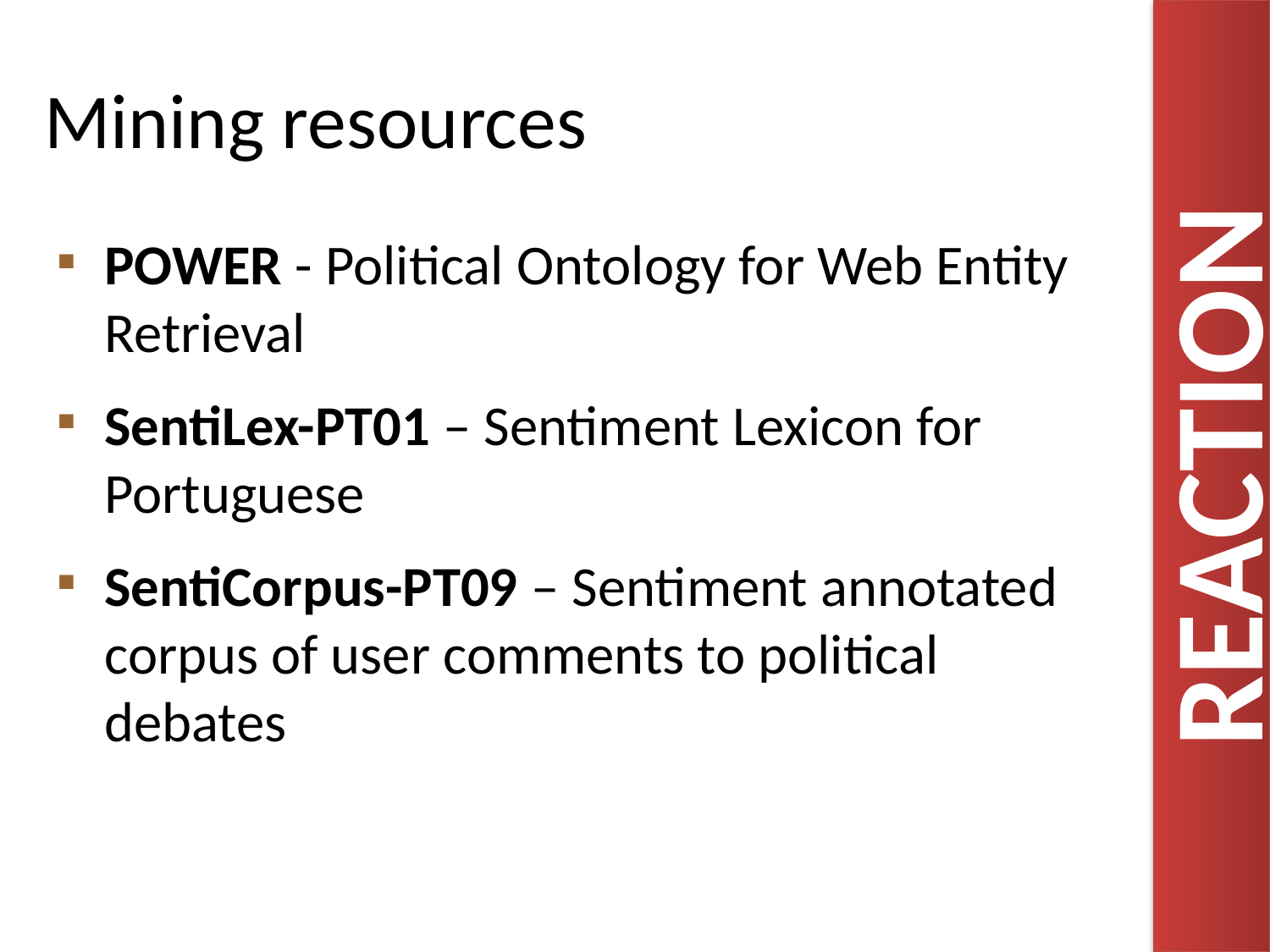

# Mining resources
POWER - Political Ontology for Web Entity Retrieval
SentiLex-PT01 – Sentiment Lexicon for Portuguese
SentiCorpus-PT09 – Sentiment annotated corpus of user comments to political debates